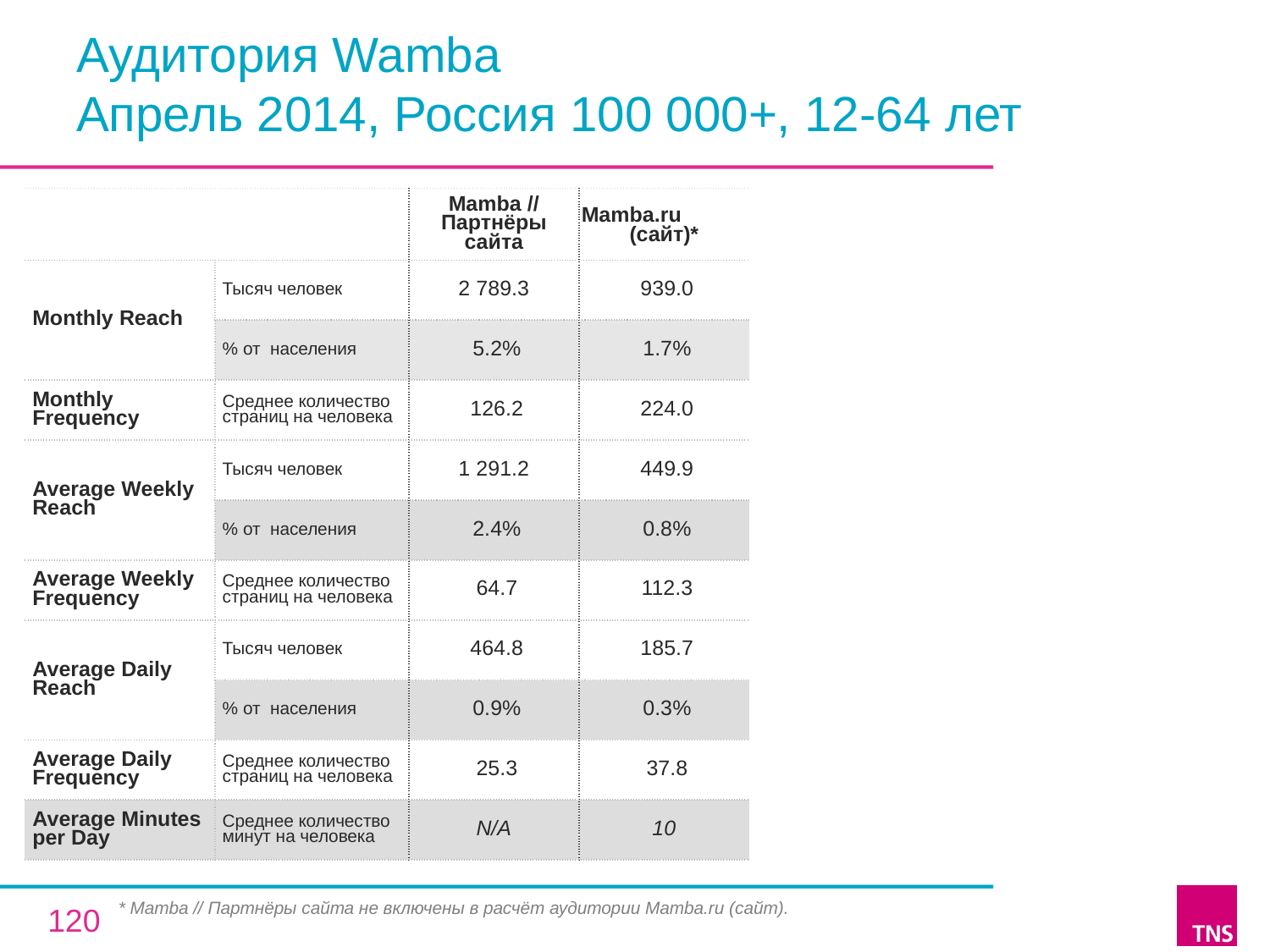

# Аудитория Wamba Апрель 2014, Россия 100 000+, 12-64 лет
|  |  | Mamba // Партнёры сайта | Mamba.ru (сайт)\* |
| --- | --- | --- | --- |
| Monthly Reach | Тысяч человек | 2 789.3 | 939.0 |
|  | % от населения | 5.2% | 1.7% |
| Monthly Frequency | Среднее количество страниц на человека | 126.2 | 224.0 |
| Average Weekly Reach | Тысяч человек | 1 291.2 | 449.9 |
|  | % от населения | 2.4% | 0.8% |
| Average Weekly Frequency | Среднее количество страниц на человека | 64.7 | 112.3 |
| Average Daily Reach | Тысяч человек | 464.8 | 185.7 |
|  | % от населения | 0.9% | 0.3% |
| Average Daily Frequency | Среднее количество страниц на человека | 25.3 | 37.8 |
| Average Minutes per Day | Среднее количество минут на человека | N/A | 10 |
* Mamba // Партнёры сайта не включены в расчёт аудитории Mamba.ru (сайт).
120